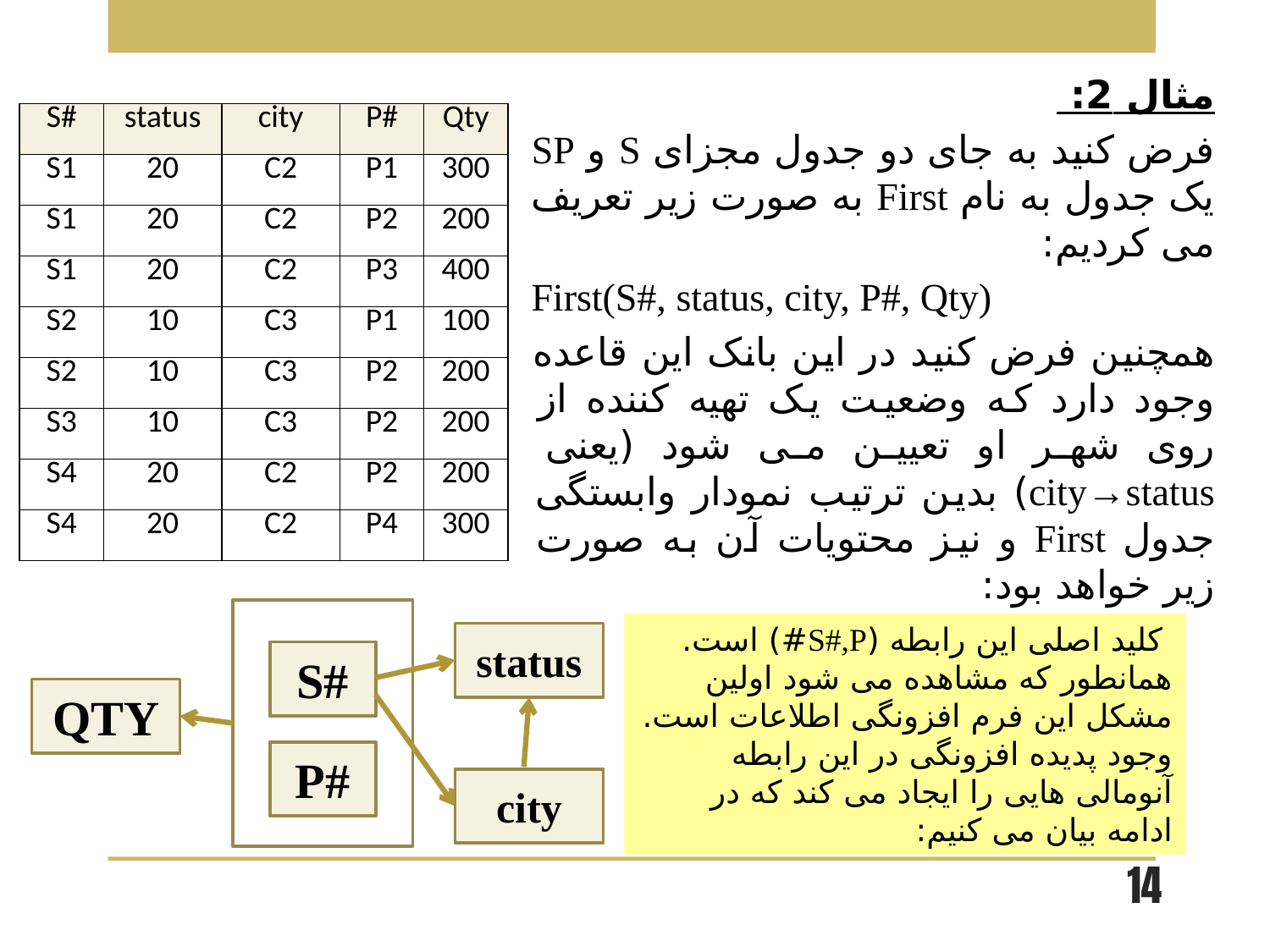

مثال 2:
فرض کنید به جای دو جدول مجزای S و SP یک جدول به نام First به صورت زیر تعریف می کردیم:
First(S#, status, city, P#, Qty)
همچنین فرض کنید در این بانک این قاعده وجود دارد که وضعیت یک تهیه کننده از روی شهر او تعیین می شود (یعنی city→status) بدین ترتیب نمودار وابستگی جدول First و نیز محتویات آن به صورت زیر خواهد بود:
| S# | status | city | P# | Qty |
| --- | --- | --- | --- | --- |
| S1 | 20 | C2 | P1 | 300 |
| S1 | 20 | C2 | P2 | 200 |
| S1 | 20 | C2 | P3 | 400 |
| S2 | 10 | C3 | P1 | 100 |
| S2 | 10 | C3 | P2 | 200 |
| S3 | 10 | C3 | P2 | 200 |
| S4 | 20 | C2 | P2 | 200 |
| S4 | 20 | C2 | P4 | 300 |

 کلید اصلی این رابطه (S#,P#) است.
همانطور که مشاهده می شود اولین مشکل این فرم افزونگی اطلاعات است. وجود پدیده افزونگی در این رابطه آنومالی هایی را ایجاد می کند که در ادامه بیان می کنیم:
status
S#
QTY
P#
city
14